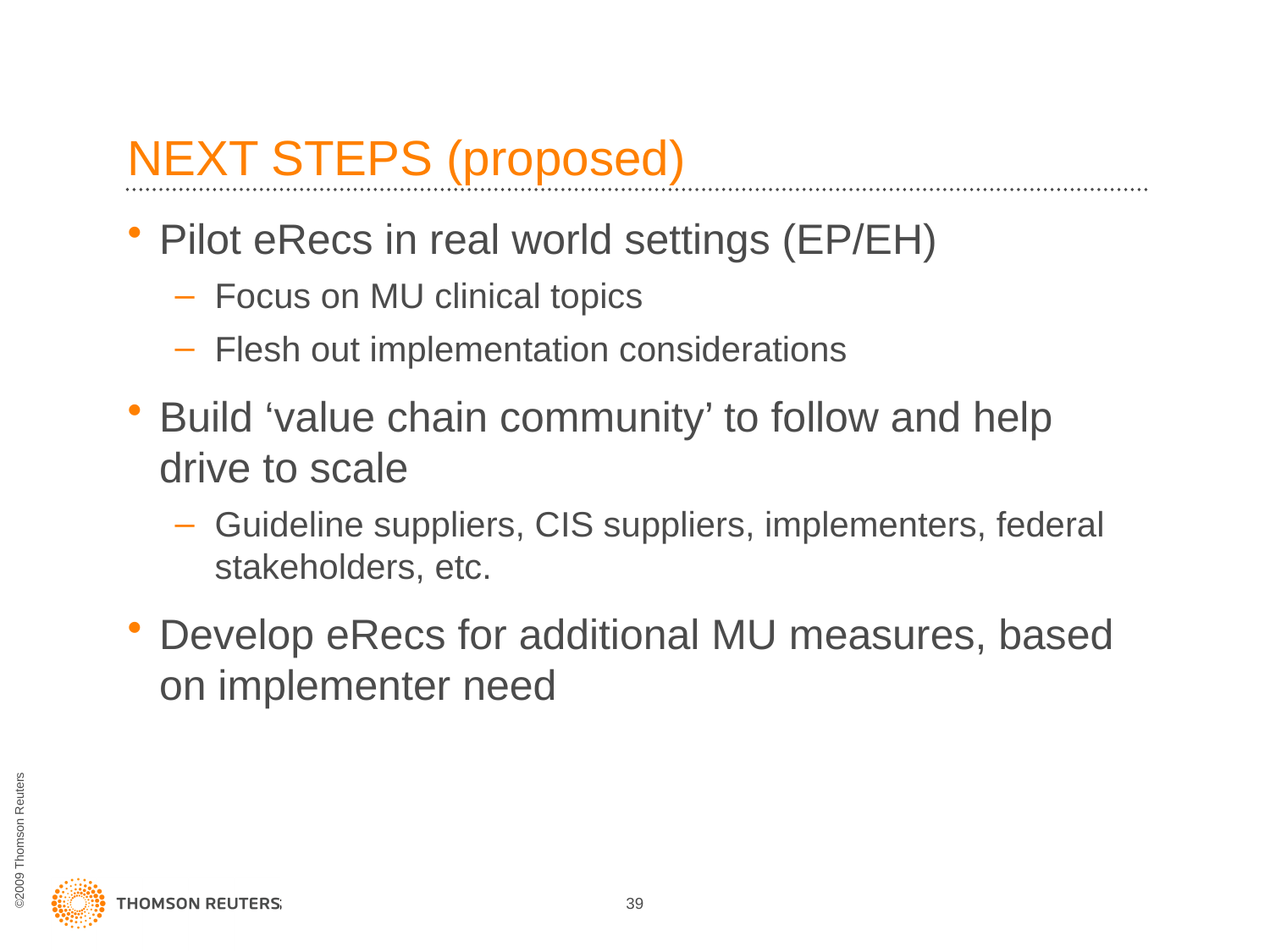

NEXT STEPS (proposed)
Pilot eRecs in real world settings (EP/EH)
Focus on MU clinical topics
Flesh out implementation considerations
Build ‘value chain community’ to follow and help drive to scale
Guideline suppliers, CIS suppliers, implementers, federal stakeholders, etc.
Develop eRecs for additional MU measures, based on implementer need

39